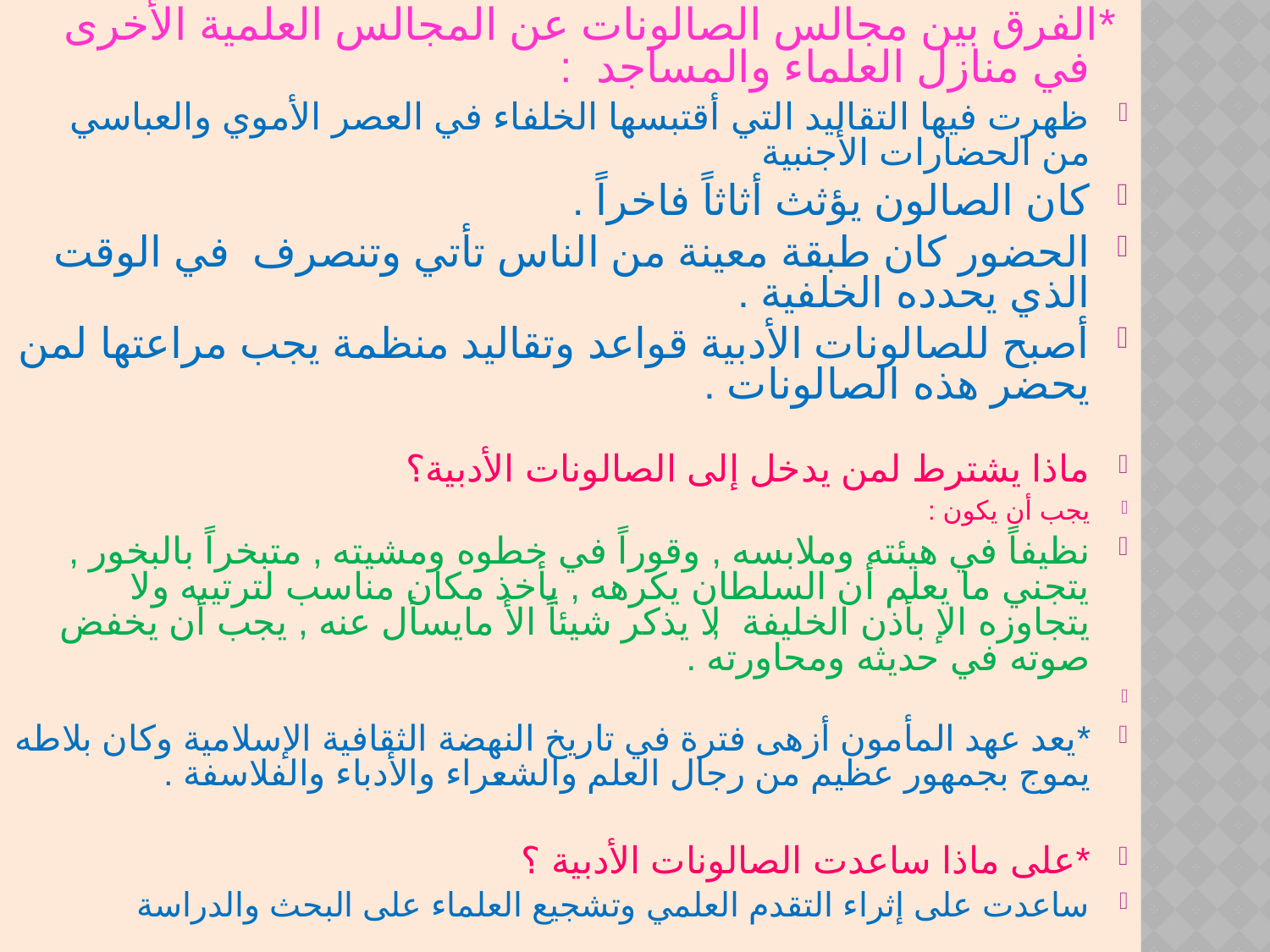

*الفرق بين مجالس الصالونات عن المجالس العلمية الأخرى في منازل العلماء والمساجد  :
ظهرت فيها التقاليد التي أقتبسها الخلفاء في العصر الأموي والعباسي من الحضارات الأجنبية
كان الصالون يؤثث أثاثاً فاخراً .
الحضور كان طبقة معينة من الناس تأتي وتنصرف  في الوقت الذي يحدده الخلفية .
أصبح للصالونات الأدبية قواعد وتقاليد منظمة يجب مراعتها لمن يحضر هذه الصالونات .

ماذا يشترط لمن يدخل إلى الصالونات الأدبية؟
يجب أن يكون :
نظيفاً في هيئته وملابسه , وقوراً في خطوه ومشيته , متبخراً بالبخور , يتجني ما يعلم أن السلطان يكرهه , يأخذ مكان مناسب لترتيبه ولا يتجاوزه الإ بأذن الخليفة, لا يذكر شيئاً الأ مايسأل عنه , يجب أن يخفض صوته في حديثه ومحاورته .

*يعد عهد المأمون أزهى فترة في تاريخ النهضة الثقافية الإسلامية وكان بلاطه يموج بجمهور عظيم من رجال العلم والشعراء والأدباء والفلاسفة .

*على ماذا ساعدت الصالونات الأدبية ؟
ساعدت على إثراء التقدم العلمي وتشجيع العلماء على البحث والدراسة